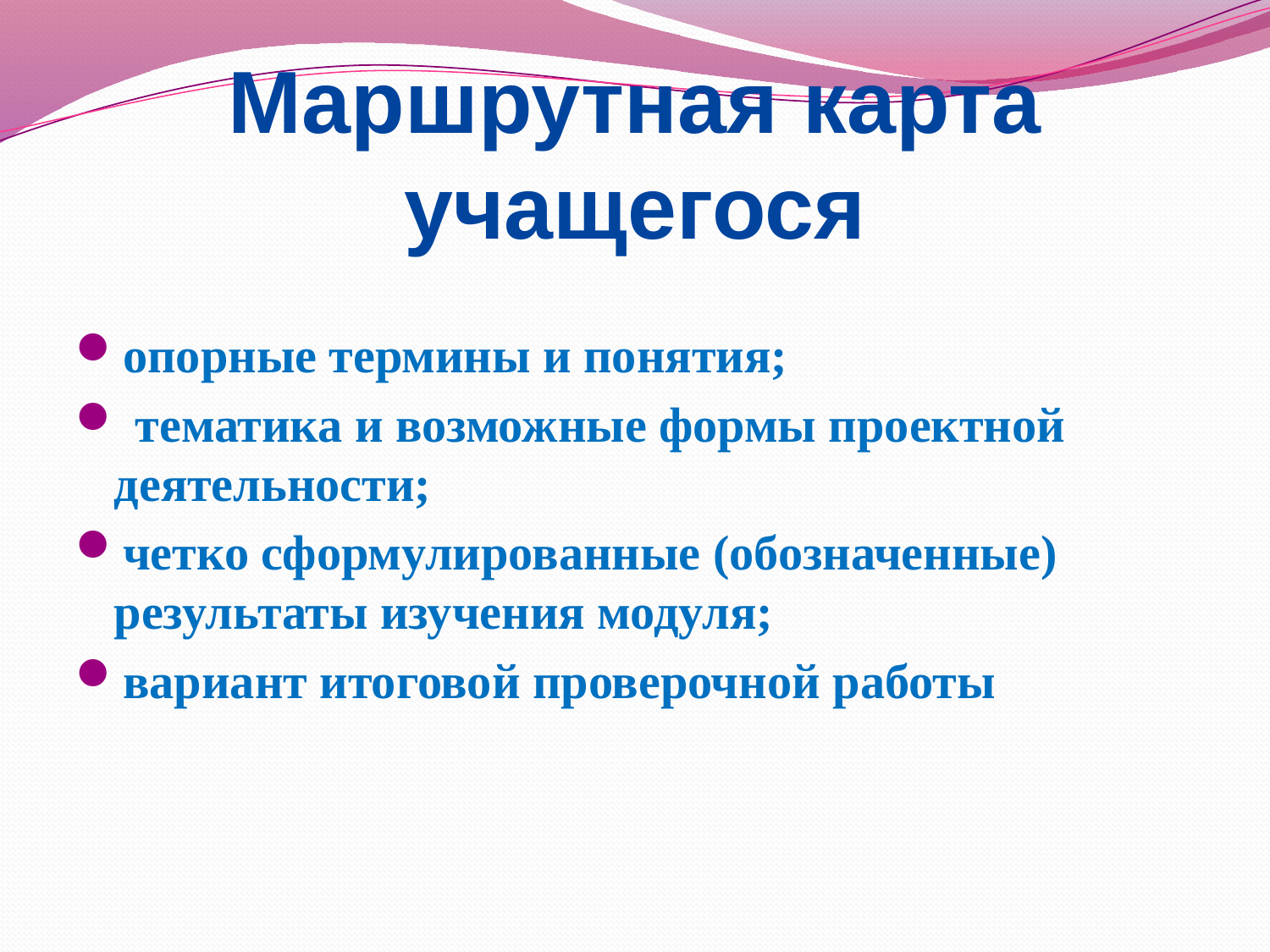

# Маршрутная карта учащегося
опорные термины и понятия;
 тематика и возможные формы проектной деятельности;
четко сформулированные (обозначенные) результаты изучения модуля;
вариант итоговой проверочной работы